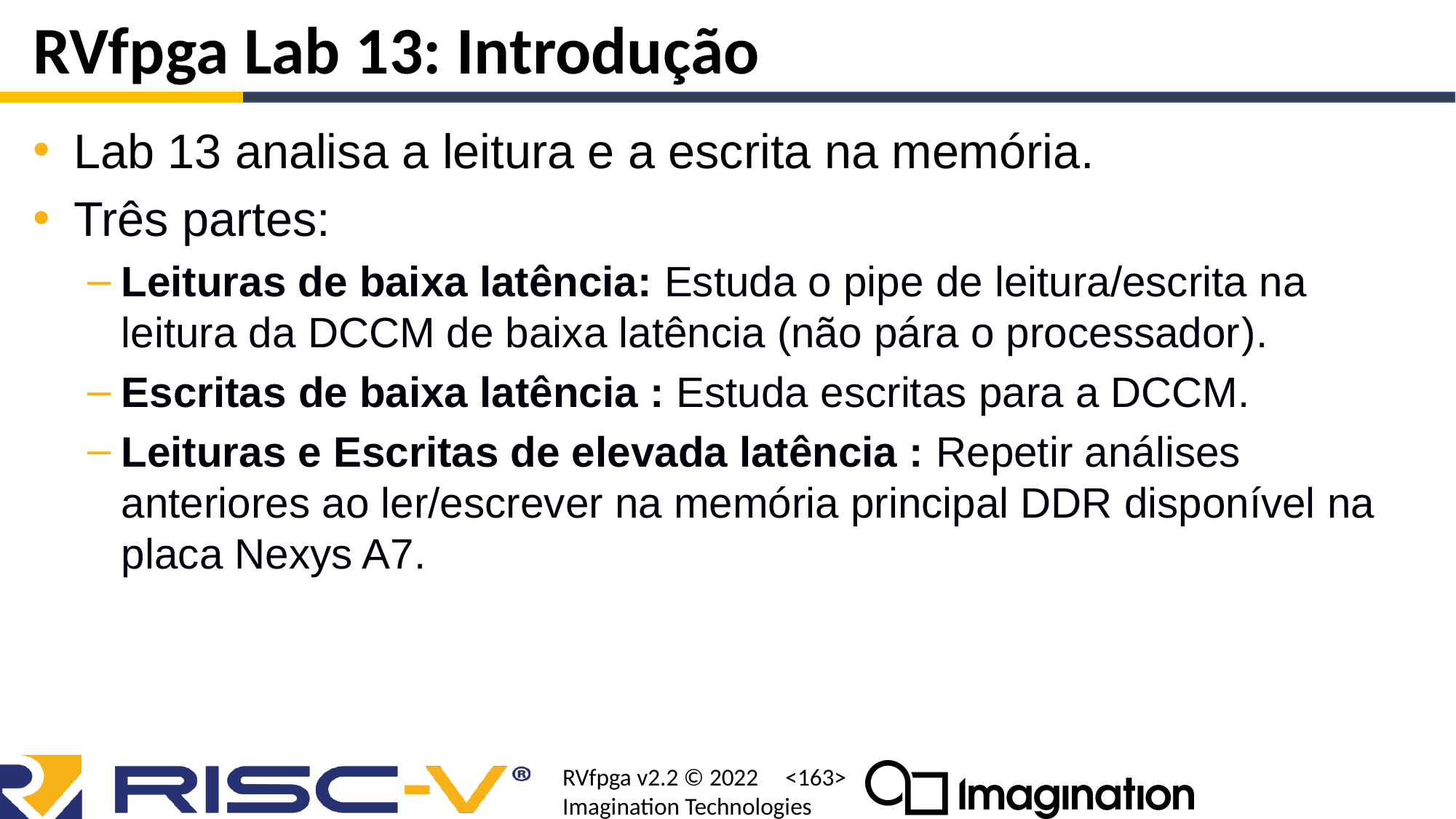

# RVfpga Lab 13: Introdução
Lab 13 analisa a leitura e a escrita na memória.
Três partes:
Leituras de baixa latência: Estuda o pipe de leitura/escrita na leitura da DCCM de baixa latência (não pára o processador).
Escritas de baixa latência : Estuda escritas para a DCCM.
Leituras e Escritas de elevada latência : Repetir análises anteriores ao ler/escrever na memória principal DDR disponível na placa Nexys A7.